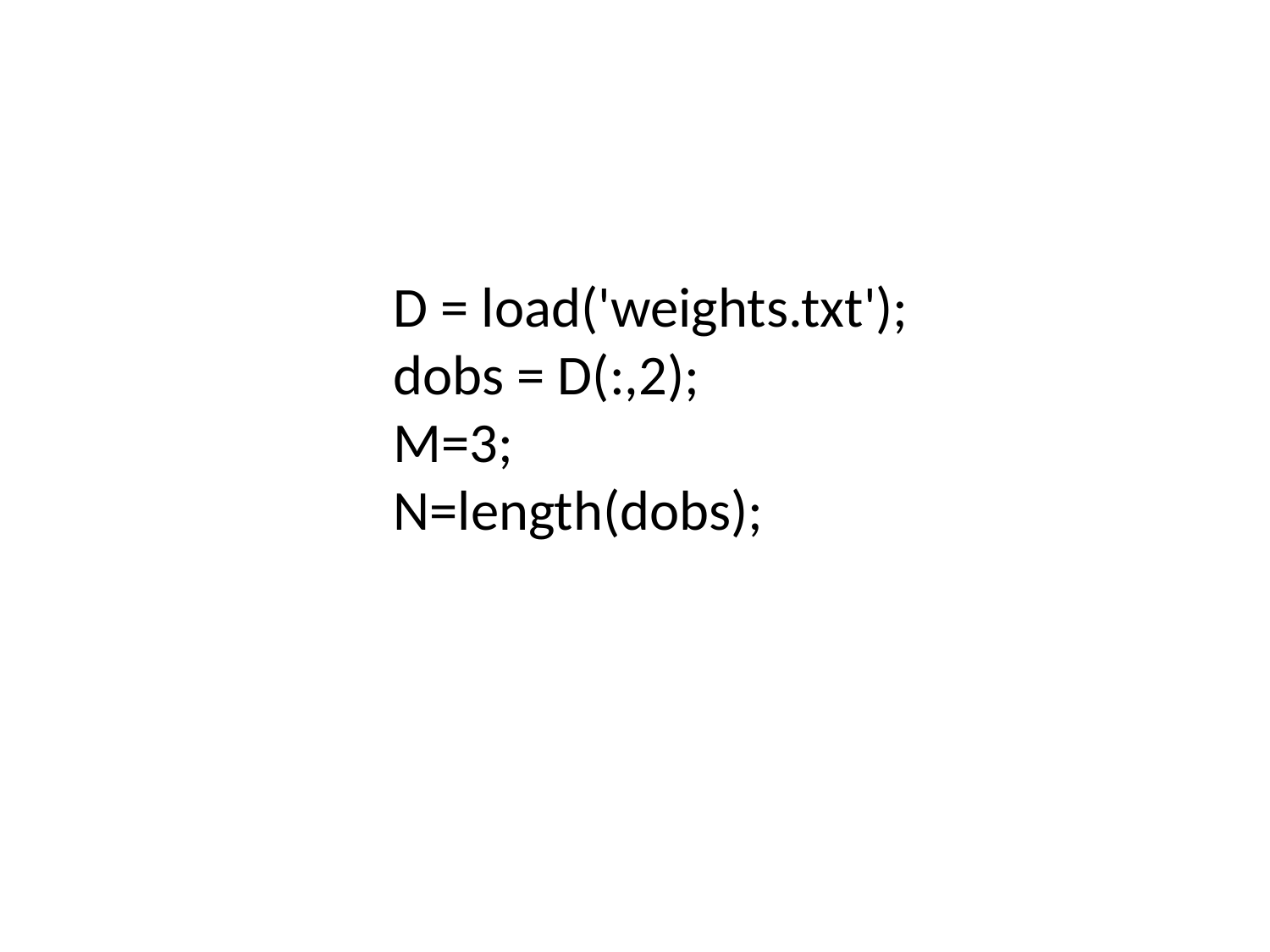

D = load('weights.txt');
dobs = D(:,2);
M=3;
N=length(dobs);